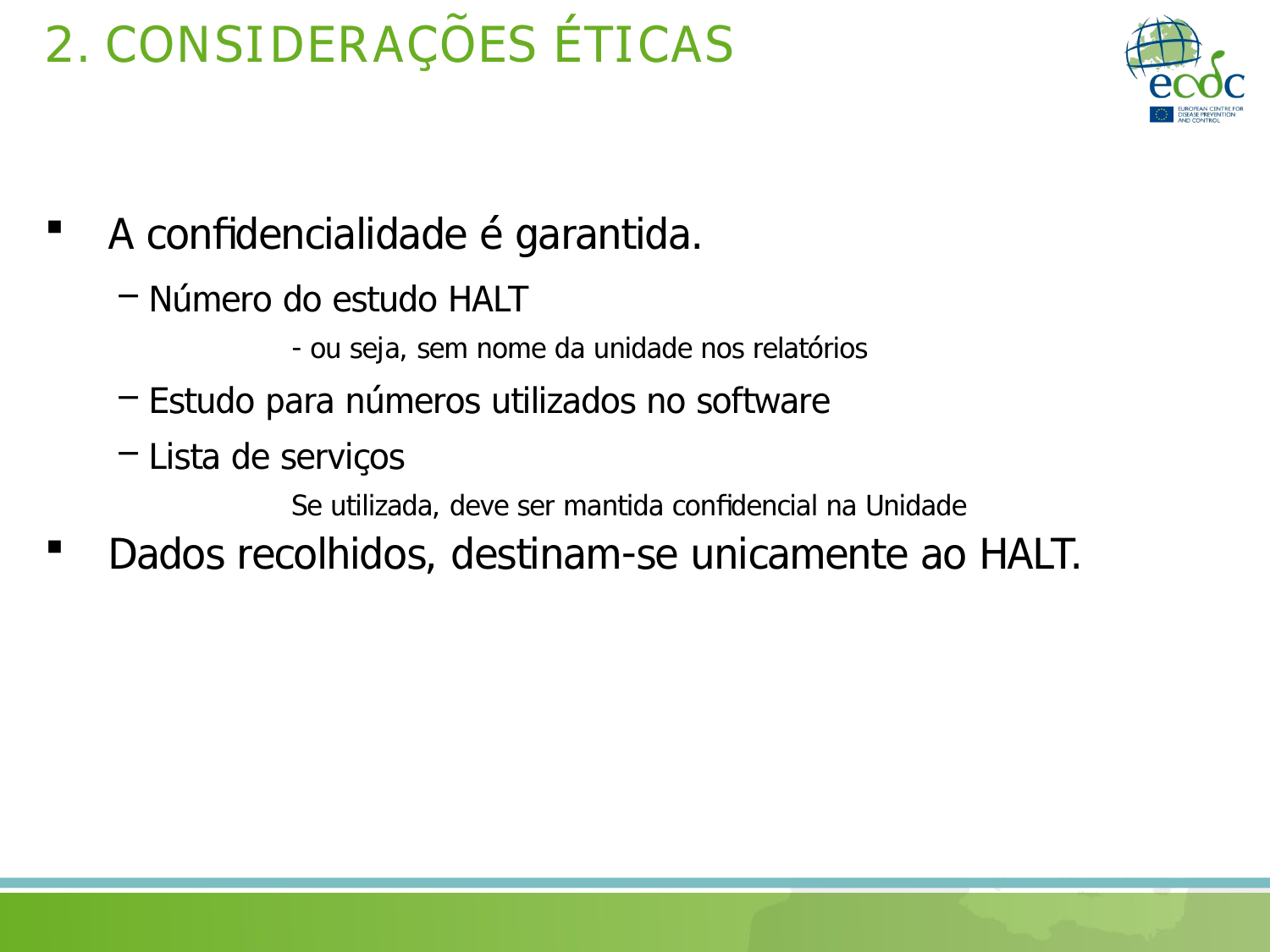

# 2. CONSIDERAÇÕES ÉTICAS

A confidencialidade é garantida.
 Número do estudo HALT
- ou seja, sem nome da unidade nos relatórios
 Estudo para números utilizados no software
 Lista de serviços
Se utilizada, deve ser mantida confidencial na Unidade
Dados recolhidos, destinam-se unicamente ao HALT.